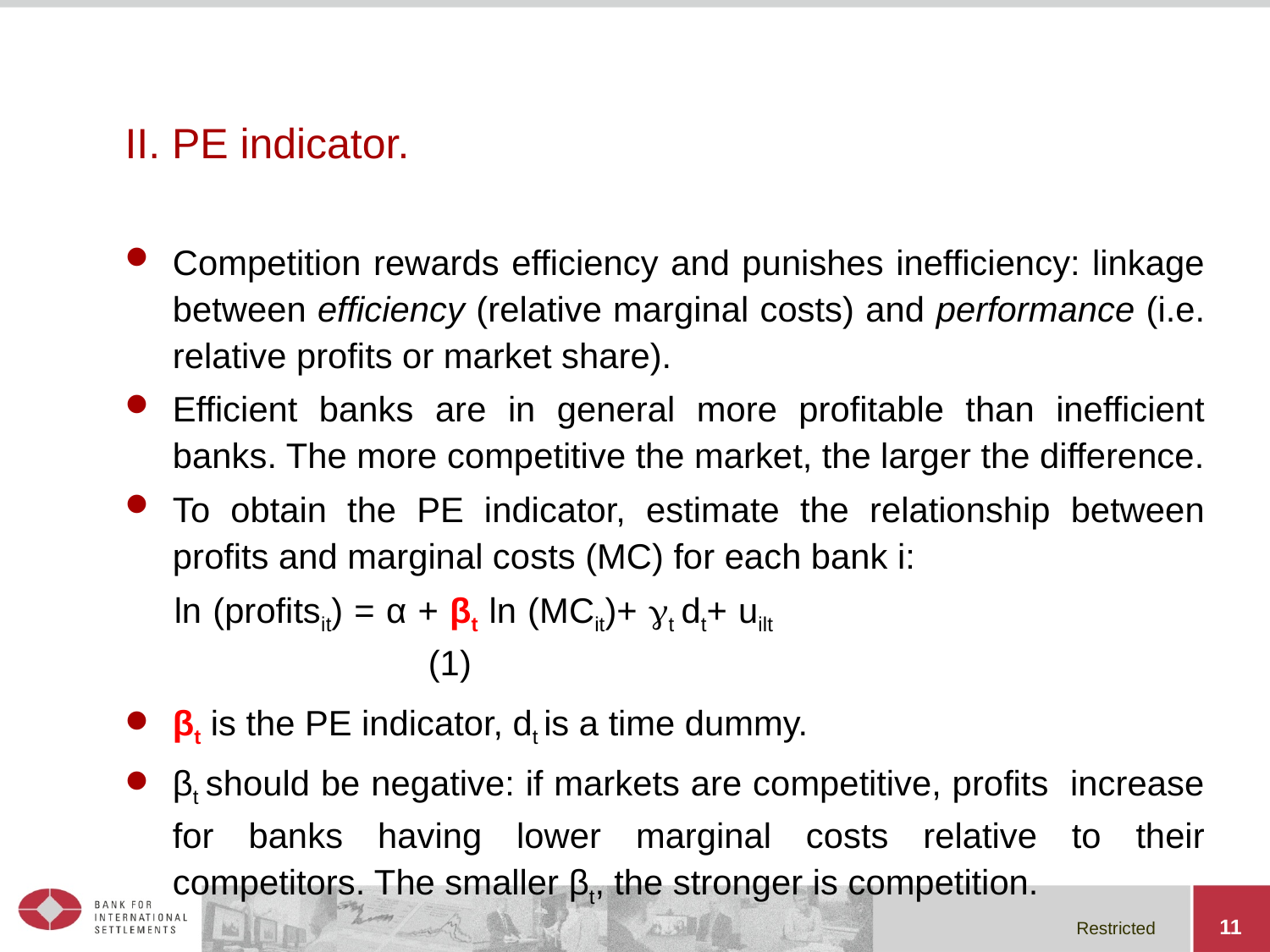

# II. PE indicator.
Competition rewards efficiency and punishes inefficiency: linkage between efficiency (relative marginal costs) and performance (i.e. relative profits or market share).
Efficient banks are in general more profitable than inefficient banks. The more competitive the market, the larger the difference.
To obtain the PE indicator, estimate the relationship between profits and marginal costs (MC) for each bank i:
ln (profitsit) = α + βt ln (MCit)+ γt dt+ uilt 						(1)
βt is the PE indicator, dt is a time dummy.
βt should be negative: if markets are competitive, profits  increase for banks having lower marginal costs relative to their competitors. The smaller βt, the stronger is competition.

.

11